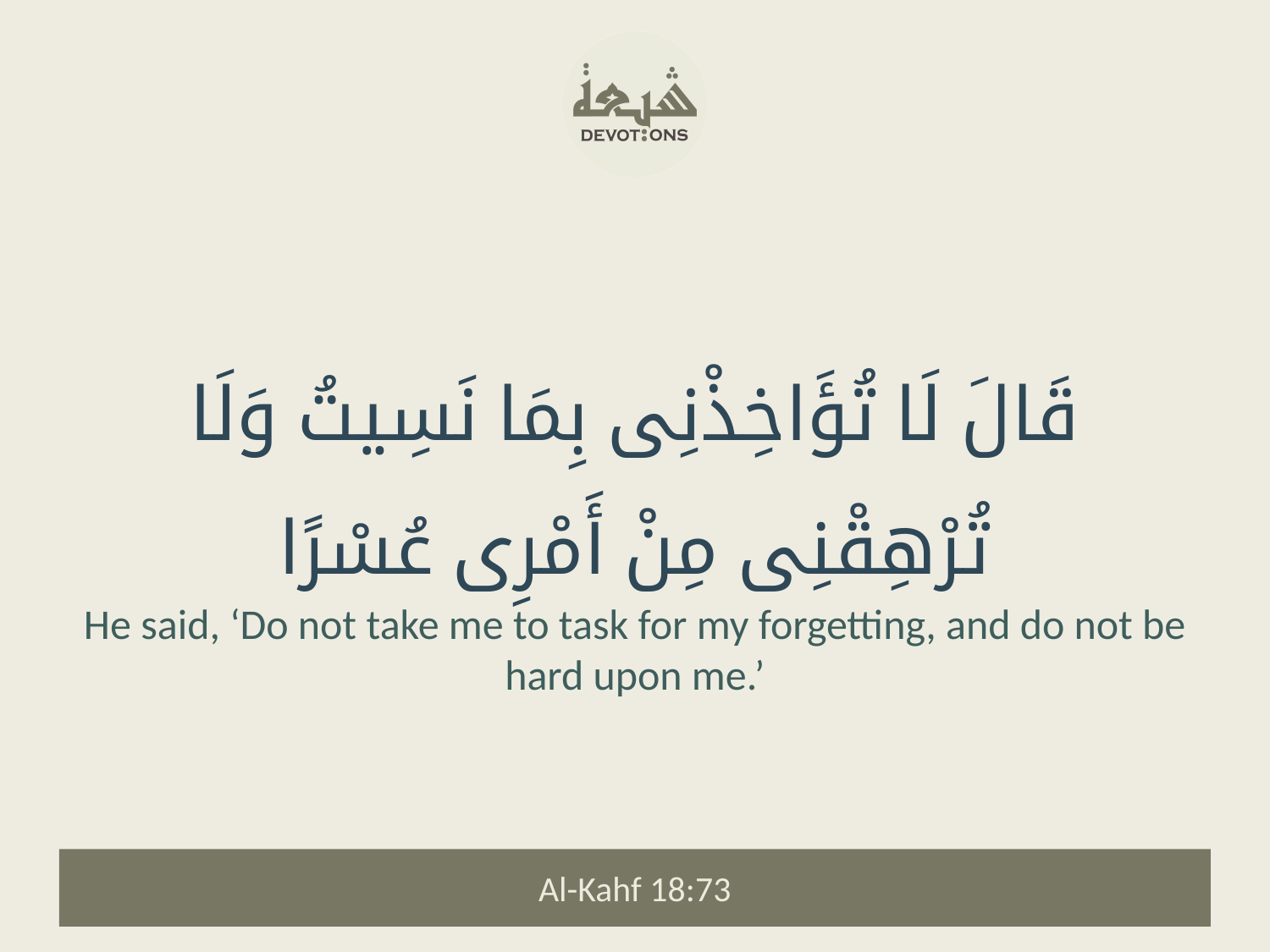

قَالَ لَا تُؤَاخِذْنِى بِمَا نَسِيتُ وَلَا تُرْهِقْنِى مِنْ أَمْرِى عُسْرًا
He said, ‘Do not take me to task for my forgetting, and do not be hard upon me.’
Al-Kahf 18:73